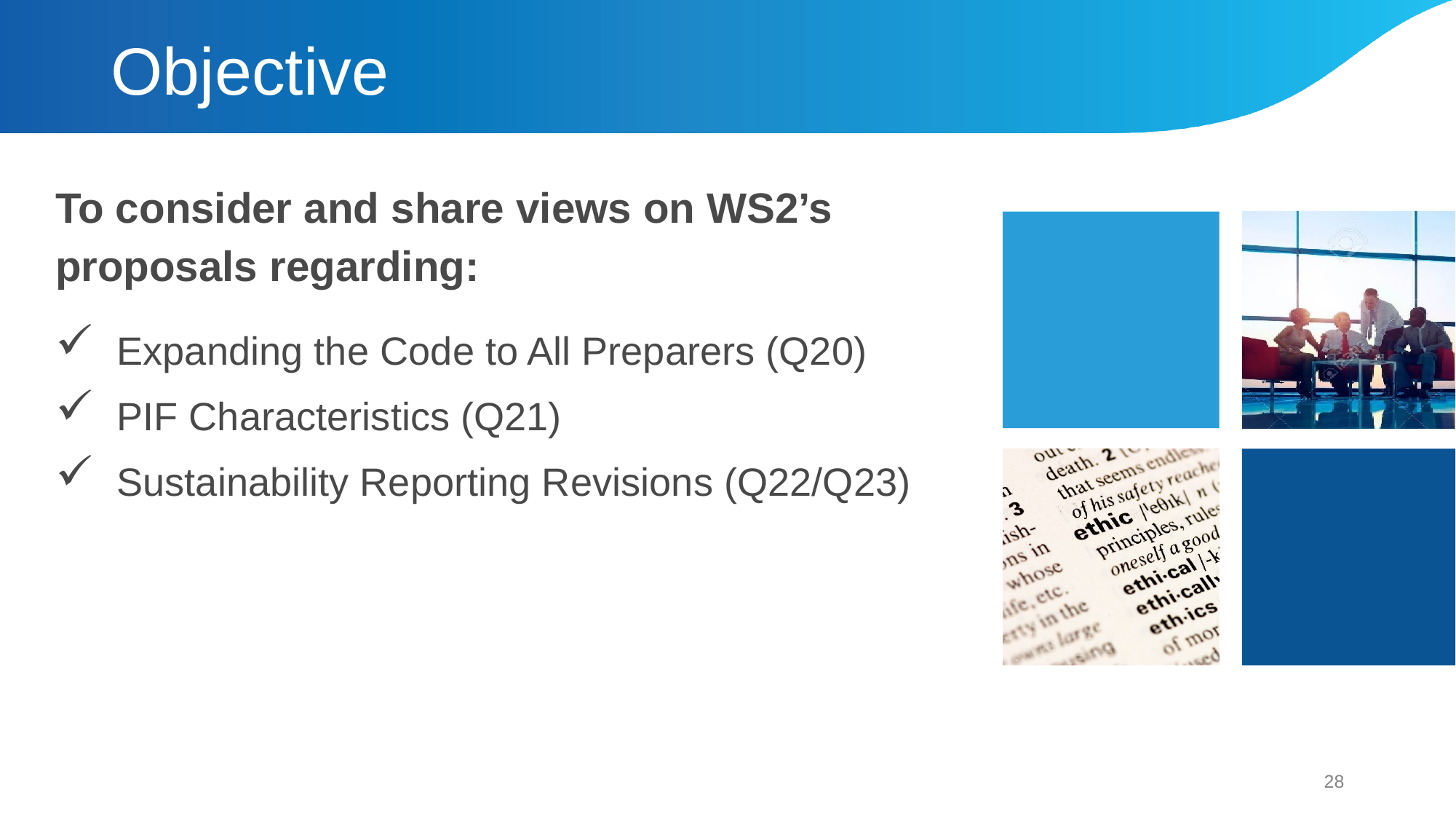

# Objective
To consider and share views on WS2’s proposals regarding:
Expanding the Code to All Preparers (Q20)
PIF Characteristics (Q21)
Sustainability Reporting Revisions (Q22/Q23)

28